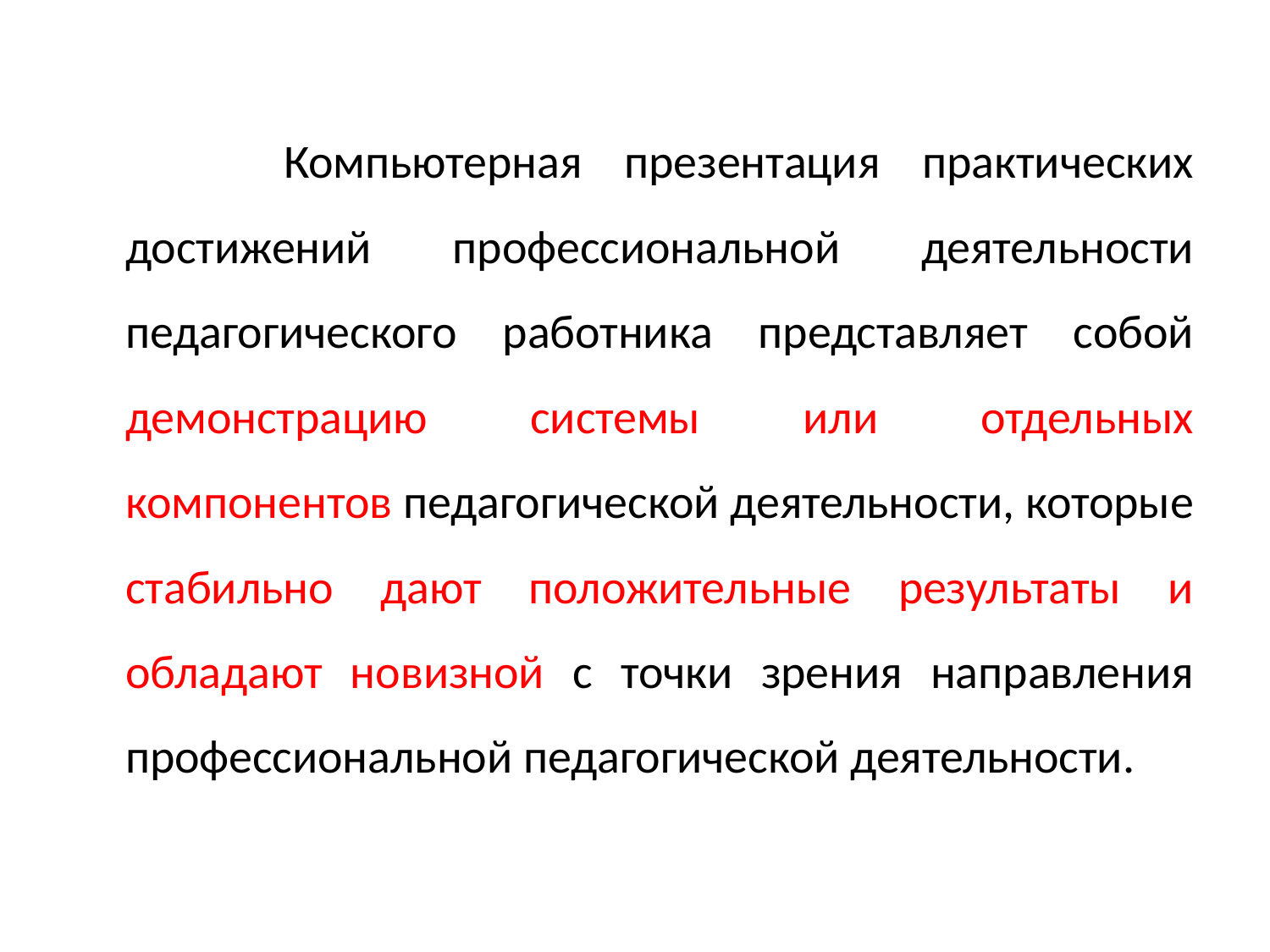

Компьютерная презентация практических достижений профессиональной деятельности педагогического работника представляет собой демонстрацию системы или отдельных компонентов педагогической деятельности, которые стабильно дают положительные результаты и обладают новизной с точки зрения направления профессиональной педагогической деятельности.